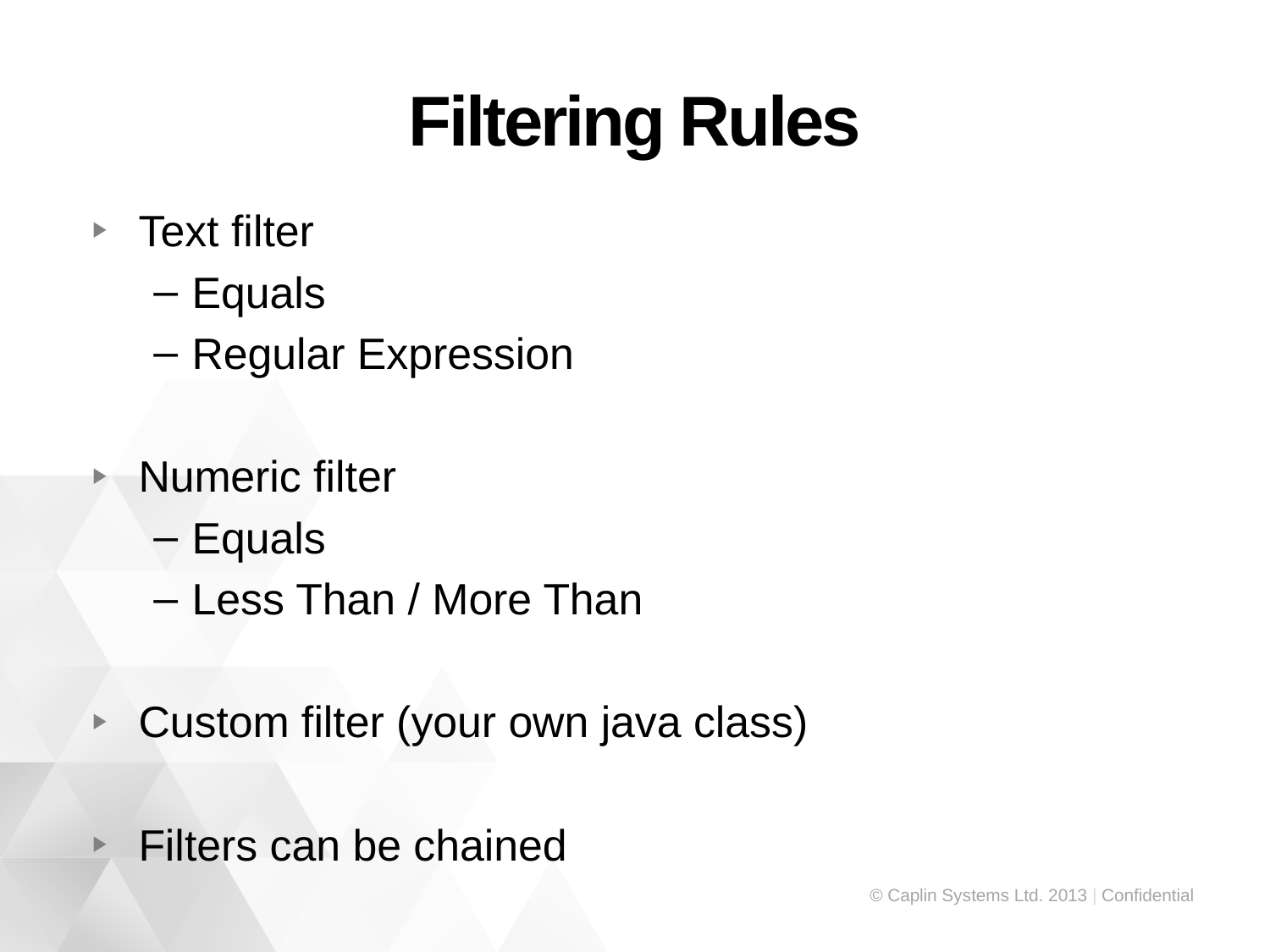

# Filtering Rules
Text filter
Equals
Regular Expression

Numeric filter
Equals
Less Than / More Than

Custom filter (your own java class)

Filters can be chained